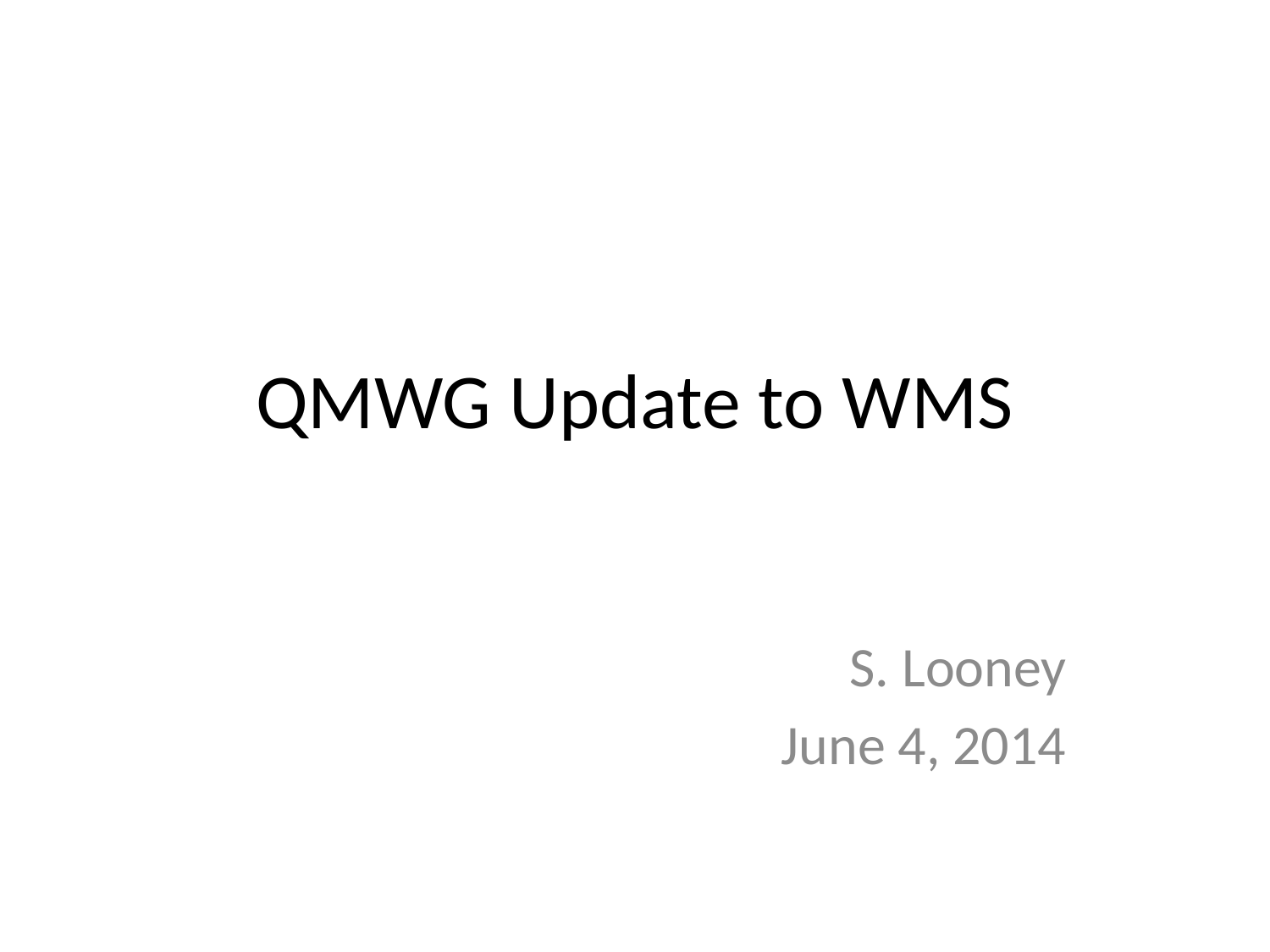

# QMWG Update to WMS
S. Looney
June 4, 2014